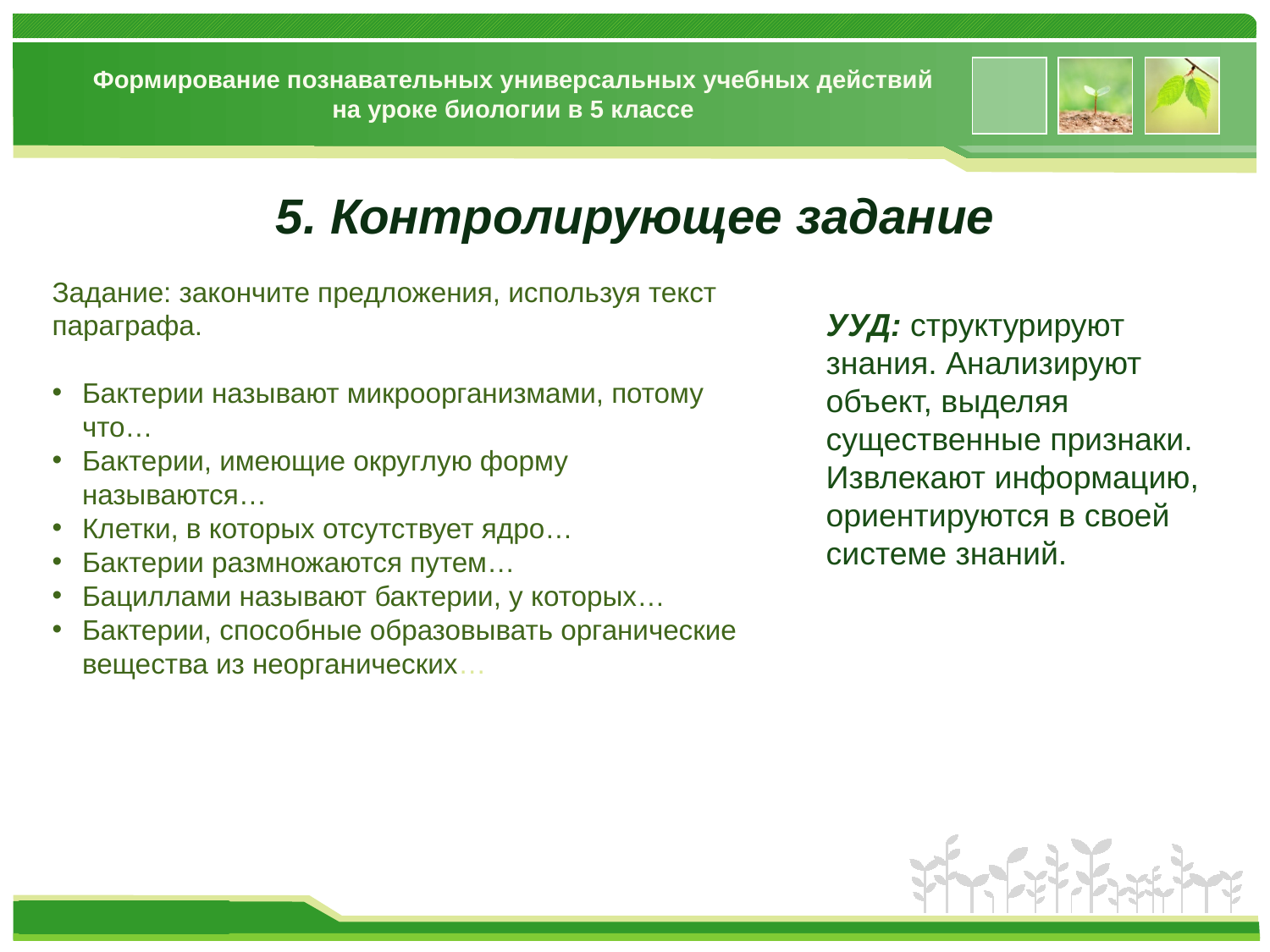

# Формирование познавательных универсальных учебных действий на уроке биологии в 5 классе
5. Контролирующее задание
Задание: закончите предложения, используя текст параграфа.

Бактерии называют микроорганизмами, потому что…
Бактерии, имеющие округлую форму называются…
Клетки, в которых отсутствует ядро…
Бактерии размножаются путем…
Бациллами называют бактерии, у которых…
Бактерии, способные образовывать органические вещества из неорганических…

УУД: структурируют знания. Анализируют объект, выделяя существенные признаки. Извлекают информацию, ориентируются в своей системе знаний.